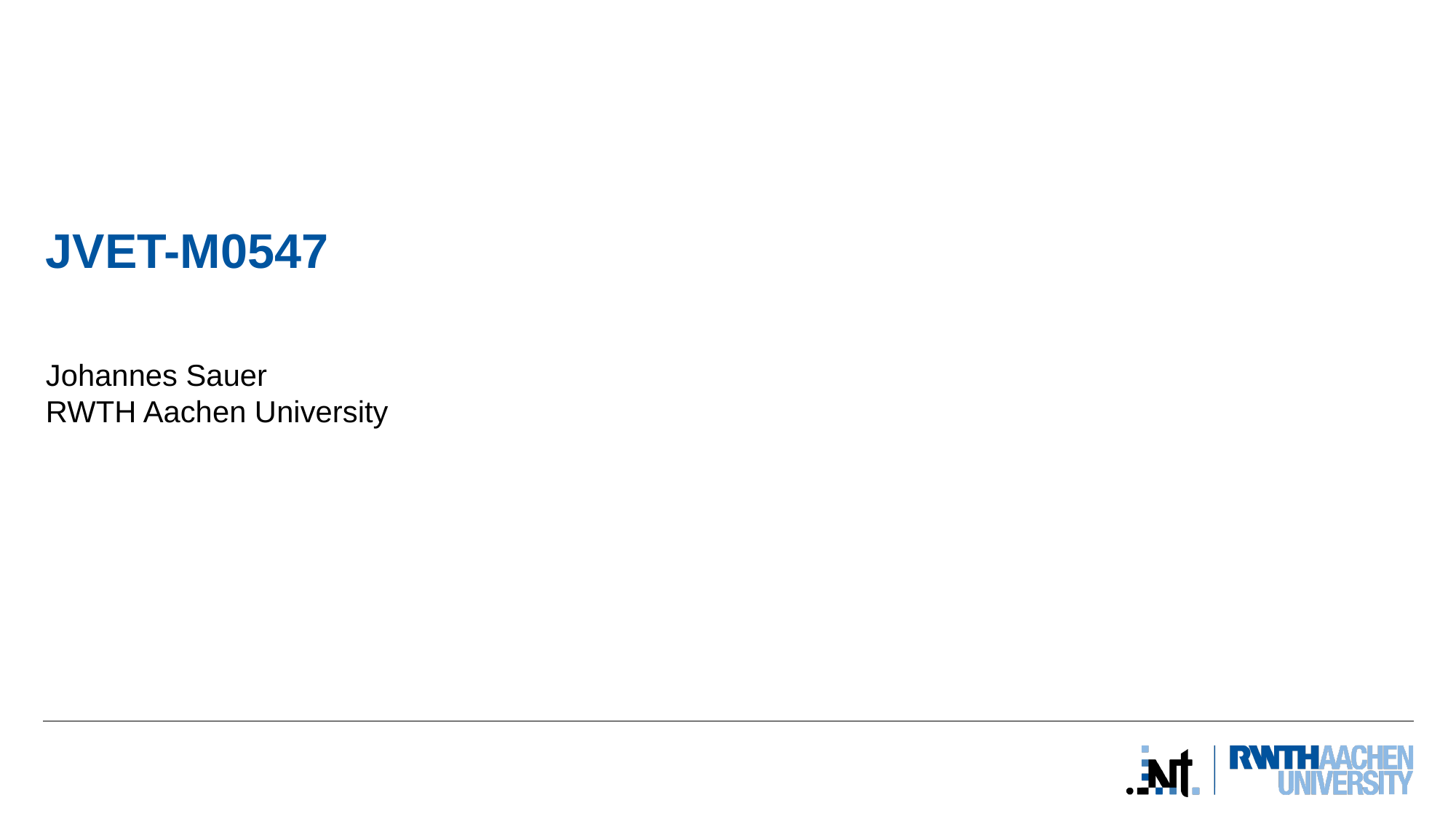

# JVET-M0547
Johannes Sauer
RWTH Aachen University